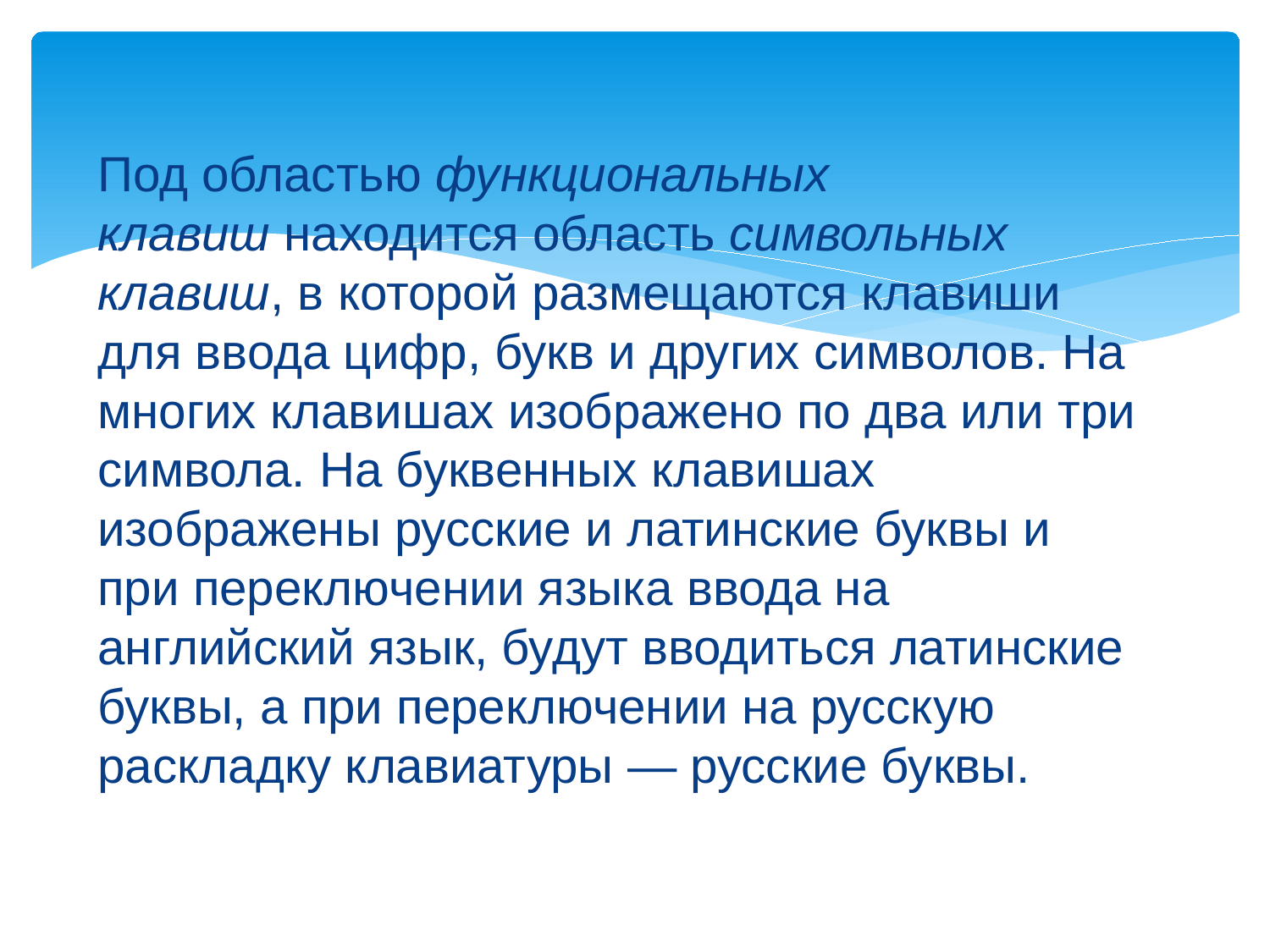

Под областью функциональных клавиш находится область символьных клавиш, в которой размещаются клавиши для ввода цифр, букв и других символов. На многих клавишах изображено по два или три символа. На буквенных клавишах изображены русские и латинские буквы и при переключении языка ввода на английский язык, будут вводиться латинские буквы, а при переключении на русскую раскладку клавиатуры — русские буквы.